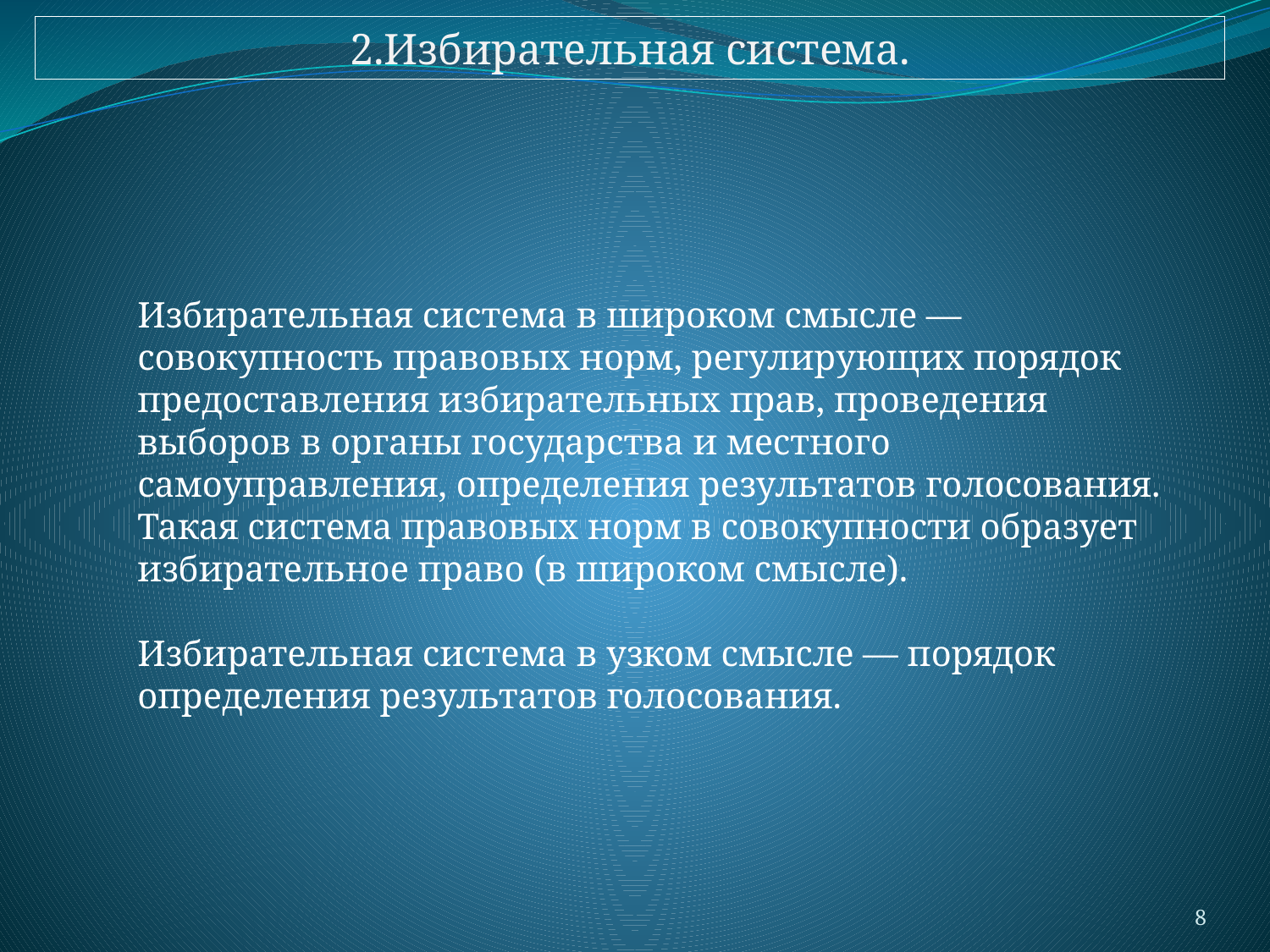

2.Избирательная система.
Избирательная система в широком смысле — совокупность правовых норм, регулирующих порядок предоставления избирательных прав, проведения выборов в органы государства и местного самоуправления, определения результатов голосования. Такая система правовых норм в совокупности образует избирательное право (в широком смысле).

Избирательная система в узком смысле — порядок определения результатов голосования.
8